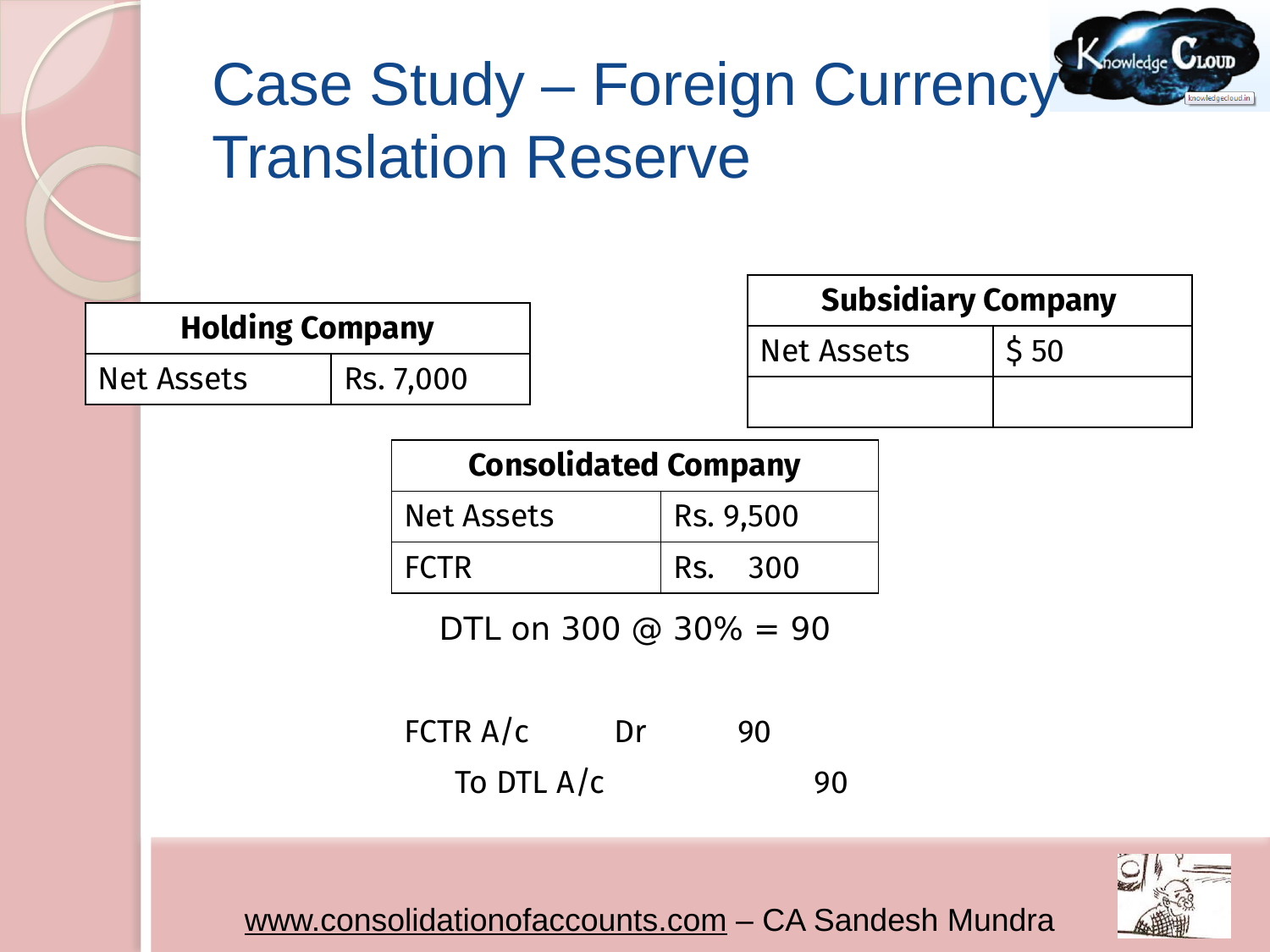

# Case Study – Foreign Currency Translation Reserve
| Subsidiary Company |  |
| --- | --- |
| Net Assets | $ 50 |
|  |  |
| Holding Company |  |
| --- | --- |
| Net Assets | Rs. 7,000 |
| Consolidated Company |  |
| --- | --- |
| Net Assets | Rs. 9,500 |
| FCTR | Rs. 300 |
DTL on 300 @ 30% = 90
| FCTR A/c Dr | 90 |  |
| --- | --- | --- |
| To DTL A/c |  | 90 |